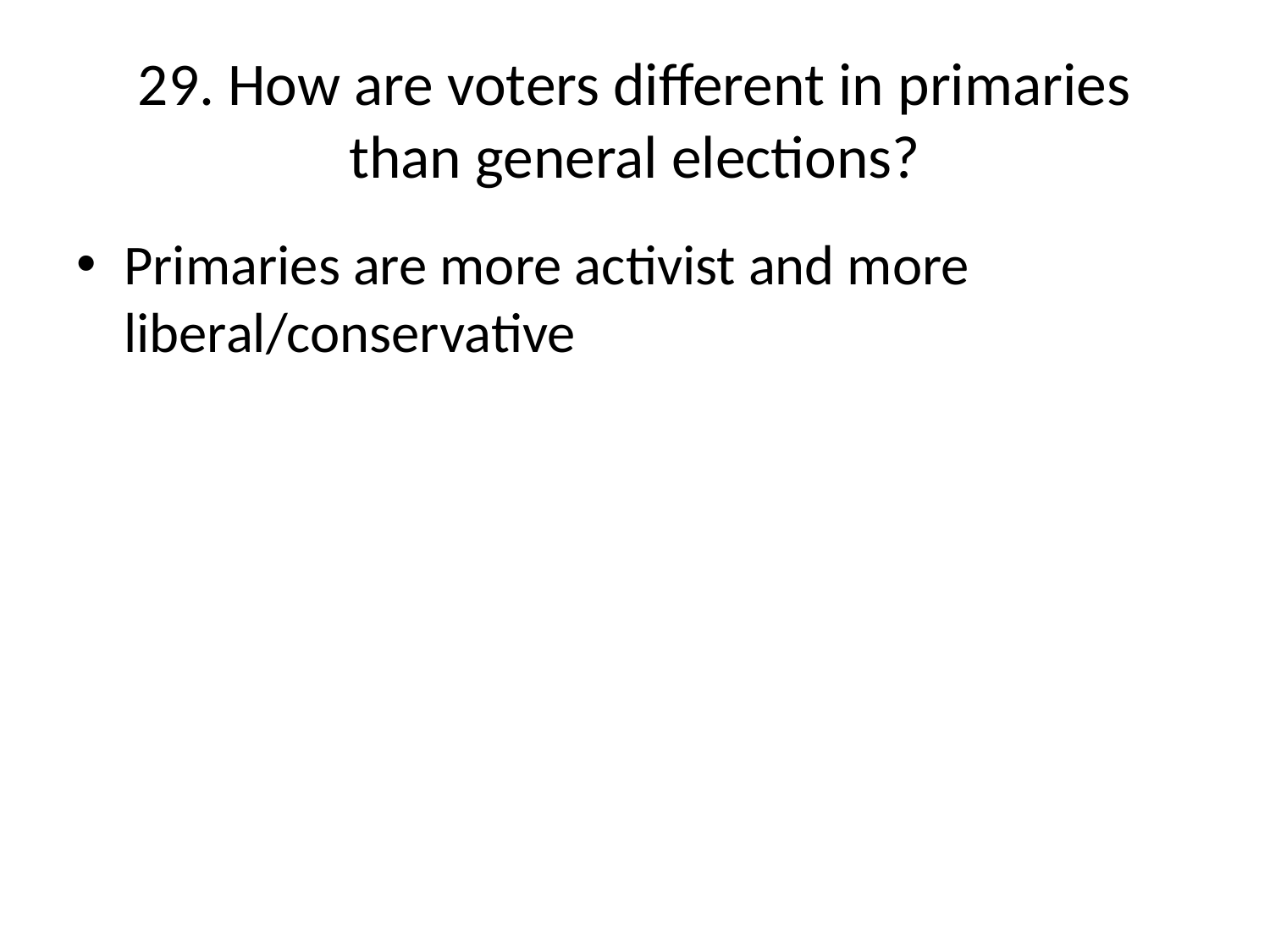

# 29. How are voters different in primaries than general elections?
Primaries are more activist and more liberal/conservative